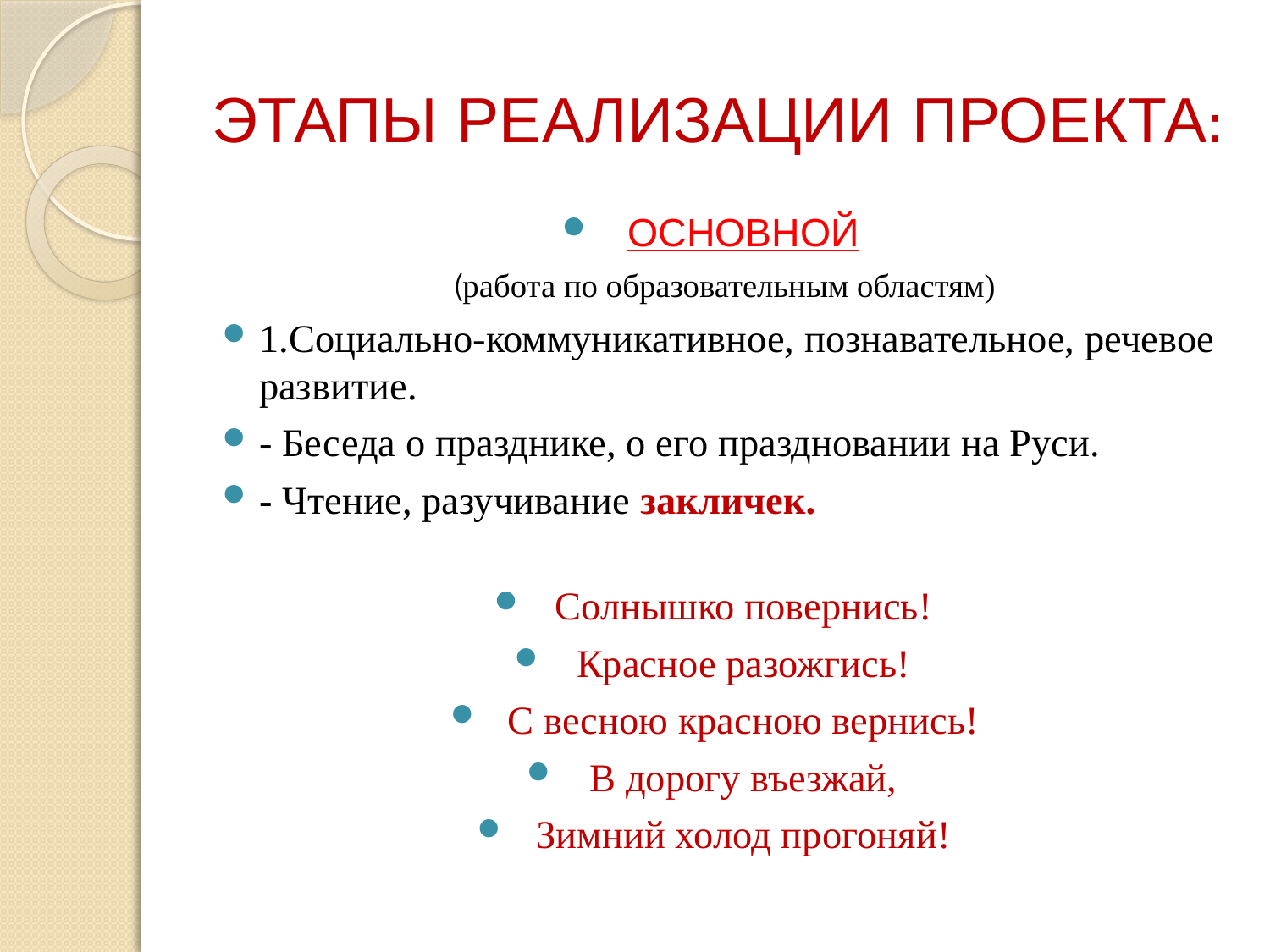

# ЭТАПЫ РЕАЛИЗАЦИИ ПРОЕКТА:
ОСНОВНОЙ
(работа по образовательным областям)
1.Социально-коммуникативное, познавательное, речевое развитие.
- Беседа о празднике, о его праздновании на Руси.
- Чтение, разучивание закличек.

Солнышко повернись!
Красное разожгись!
С весною красною вернись!
В дорогу въезжай,
Зимний холод прогоняй!